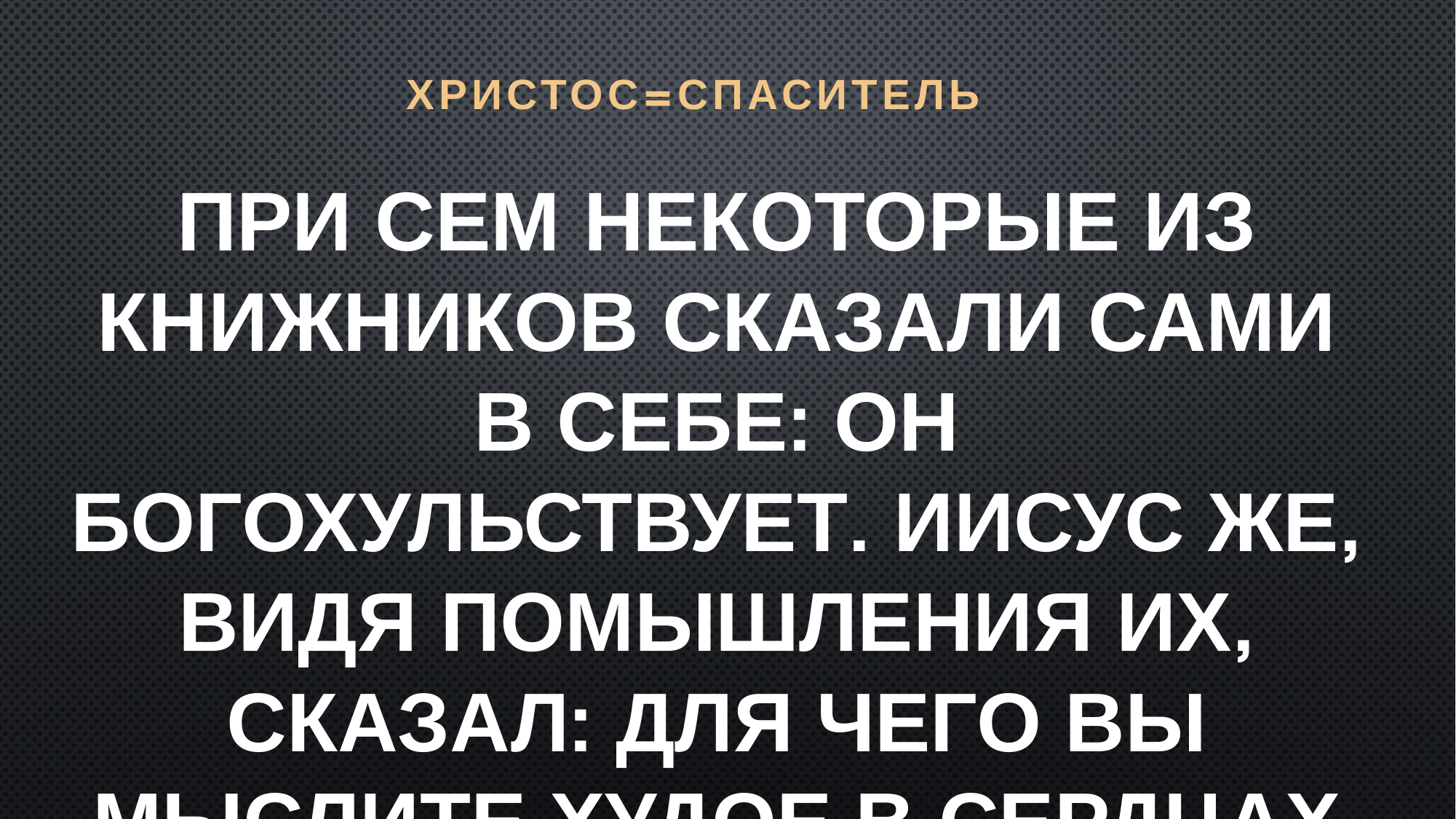

ХРИСТОС=СПАСИТЕЛЬ
При сем некоторые из книжников сказали сами в себе: Он богохульствует. Иисус же, видя помышления их, сказал: для чего вы мыслите худое в сердцах ваших?